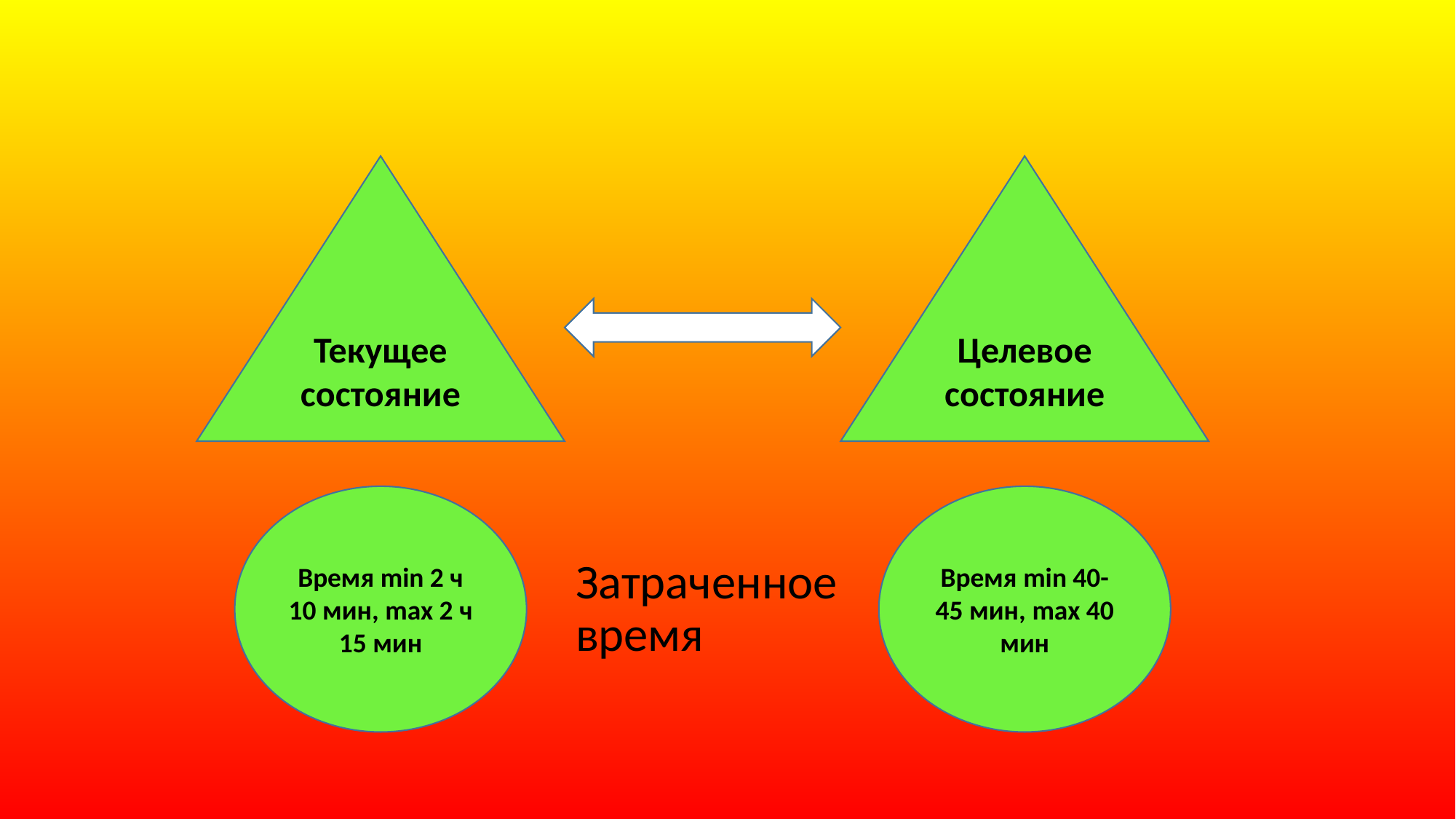

Текущее состояние
Целевое состояние

Время min 2 ч 10 мин, max 2 ч 15 мин
Время min 40-45 мин, max 40 мин
# Затраченное время